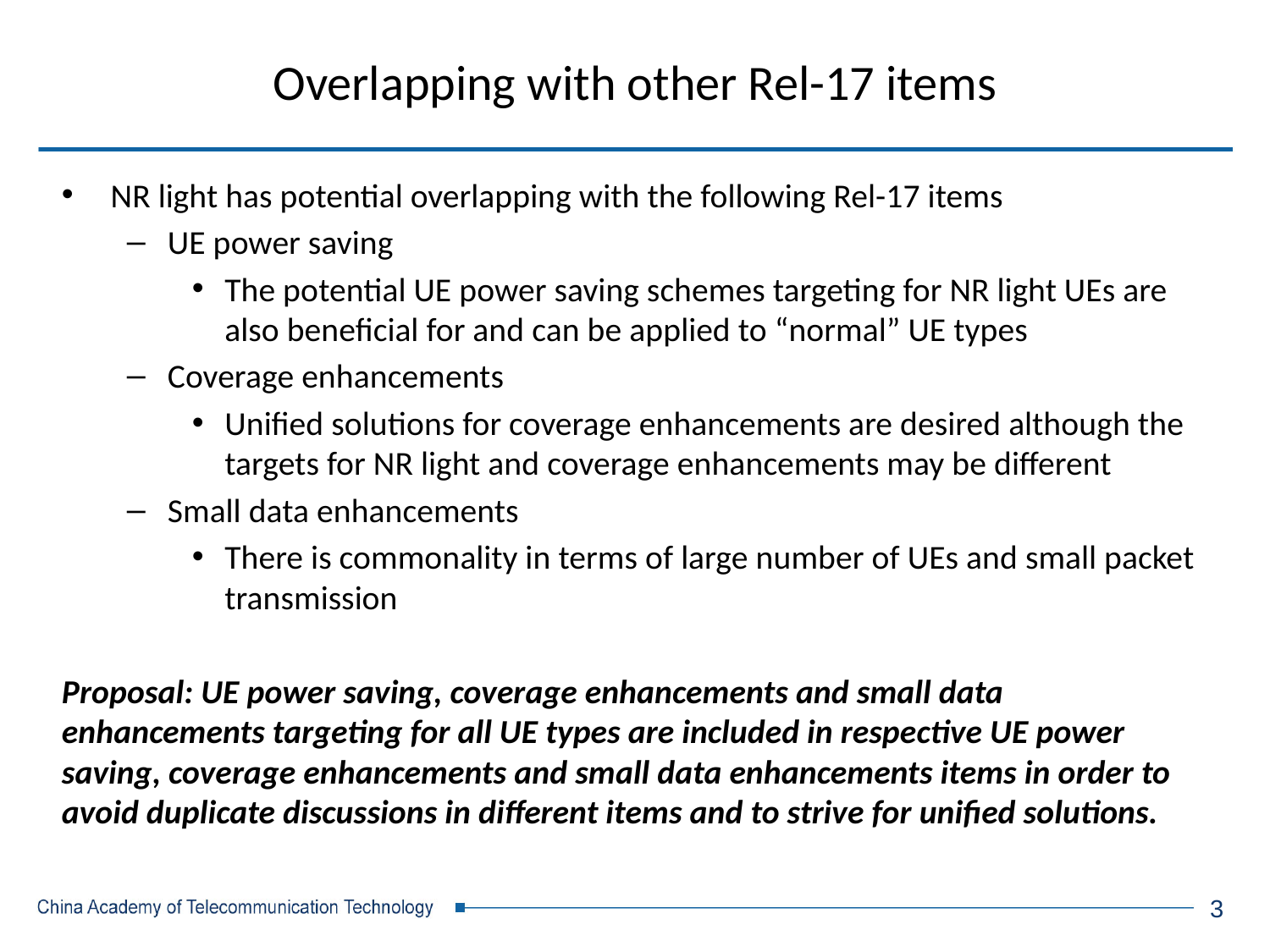

# Overlapping with other Rel-17 items
NR light has potential overlapping with the following Rel-17 items
UE power saving
The potential UE power saving schemes targeting for NR light UEs are also beneficial for and can be applied to “normal” UE types
Coverage enhancements
Unified solutions for coverage enhancements are desired although the targets for NR light and coverage enhancements may be different
Small data enhancements
There is commonality in terms of large number of UEs and small packet transmission

Proposal: UE power saving, coverage enhancements and small data enhancements targeting for all UE types are included in respective UE power saving, coverage enhancements and small data enhancements items in order to avoid duplicate discussions in different items and to strive for unified solutions.
3